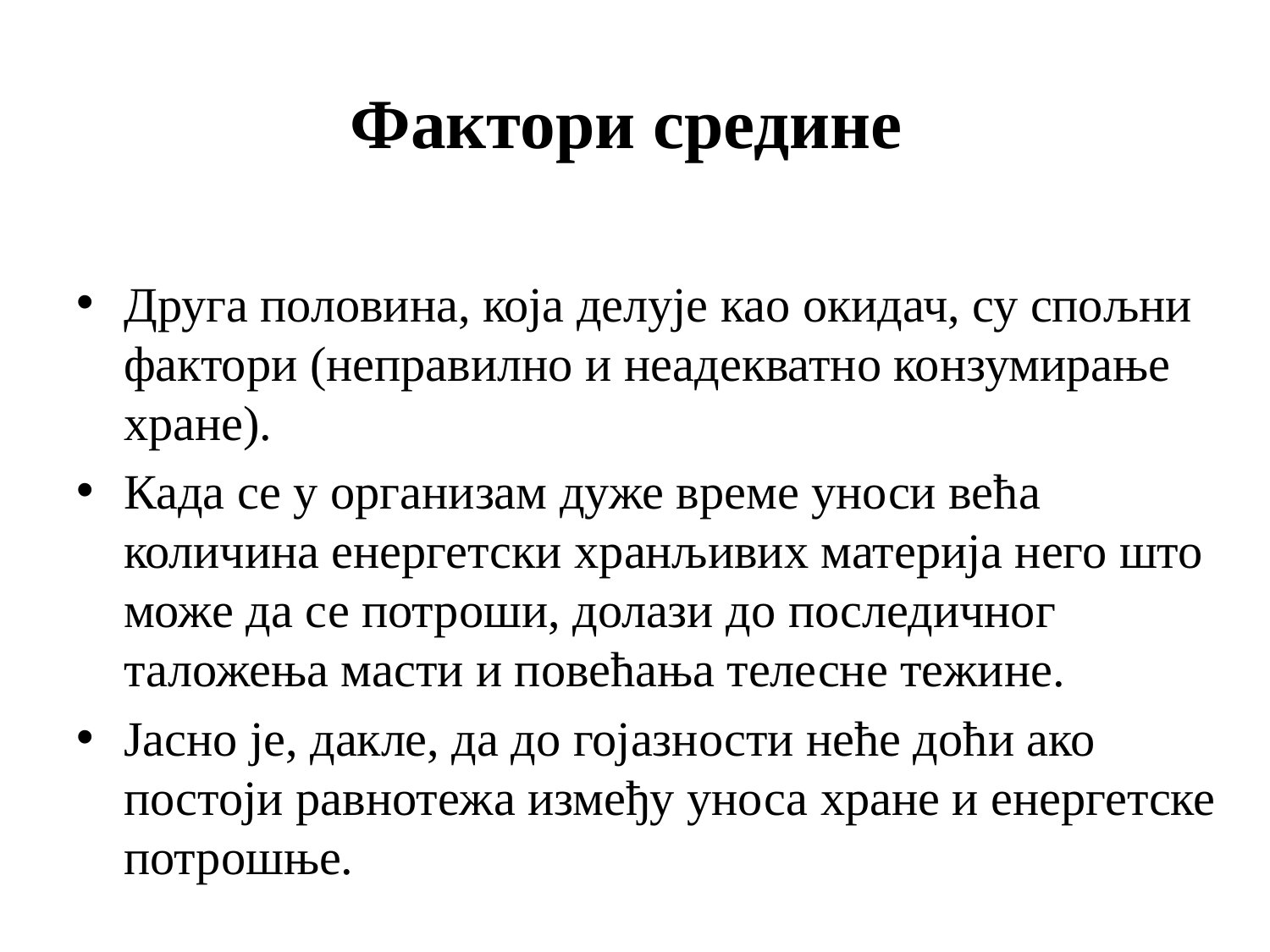

Фактори средине
Друга половина, која делује као окидач, су спољни фактори (неправилно и неадекватно конзумирање хране).
Када се у организам дуже време уноси већа количина енергетски хранљивих материја него што може да се потроши, долази до последичног таложења масти и повећања телесне тежине.
Јасно је, дакле, да до гојазности неће доћи ако постоји равнотежа између уноса хране и енергетске потрошње.